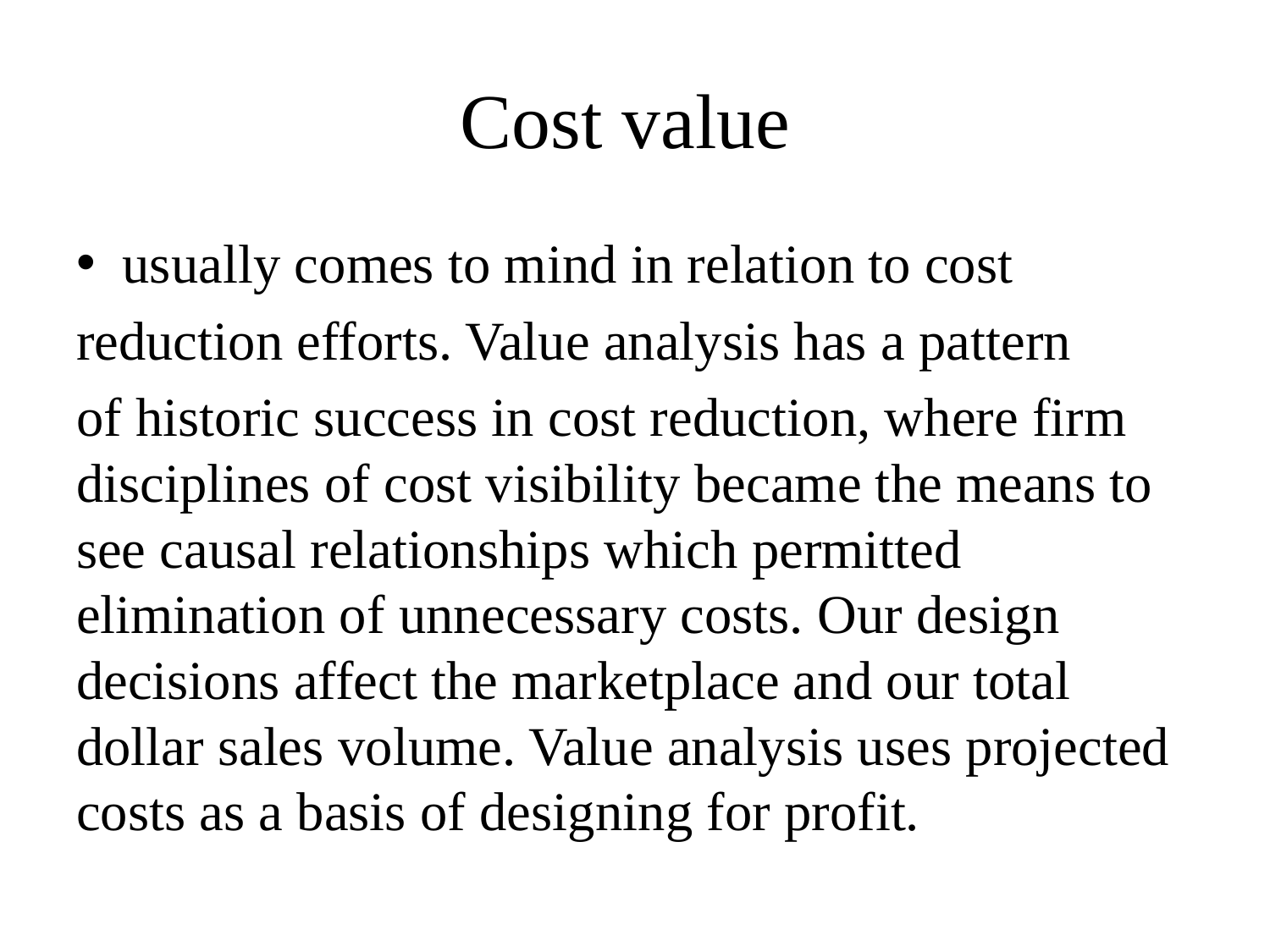

# Cost value
usually comes to mind in relation to cost
reduction efforts. Value analysis has a pattern
of historic success in cost reduction, where firm disciplines of cost visibility became the means to see causal relationships which permitted elimination of unnecessary costs. Our design decisions affect the marketplace and our total dollar sales volume. Value analysis uses projected costs as a basis of designing for profit.